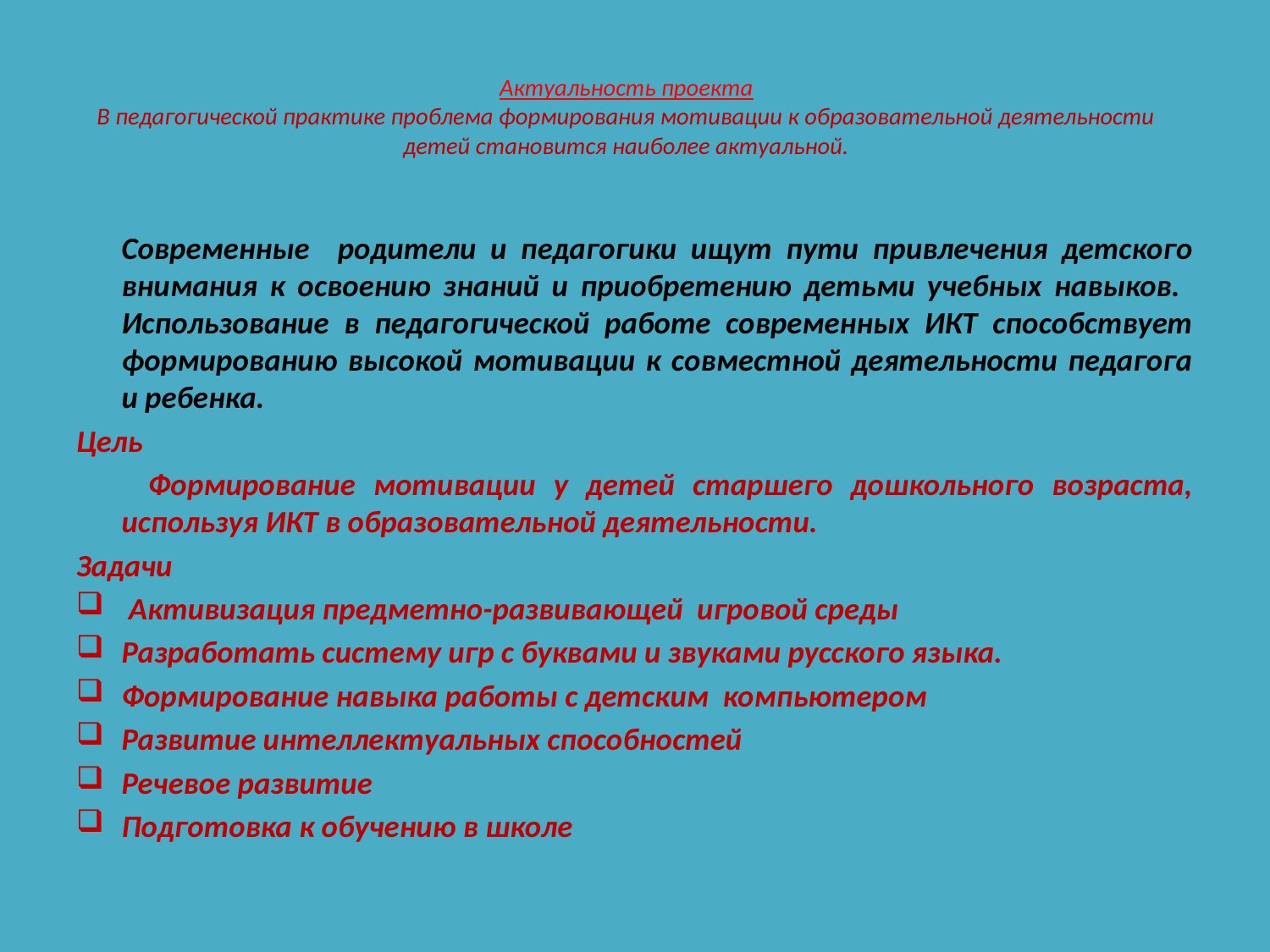

# Актуальность проекта В педагогической практике проблема формирования мотивации к образовательной деятельности детей становится наиболее актуальной.
		Современные  родители и педагогики ищут пути привлечения детского внимания к освоению знаний и приобретению детьми учебных навыков.  Использование в педагогической работе современных ИКТ способствует формированию высокой мотивации к совместной деятельности педагога и ребенка.
Цель
    Формирование мотивации у детей старшего дошкольного возраста, используя ИКТ в образовательной деятельности.
Задачи
 Активизация предметно-развивающей  игровой среды
Разработать систему игр с буквами и звуками русского языка.
Формирование навыка работы с детским  компьютером
Развитие интеллектуальных способностей
Речевое развитие
Подготовка к обучению в школе